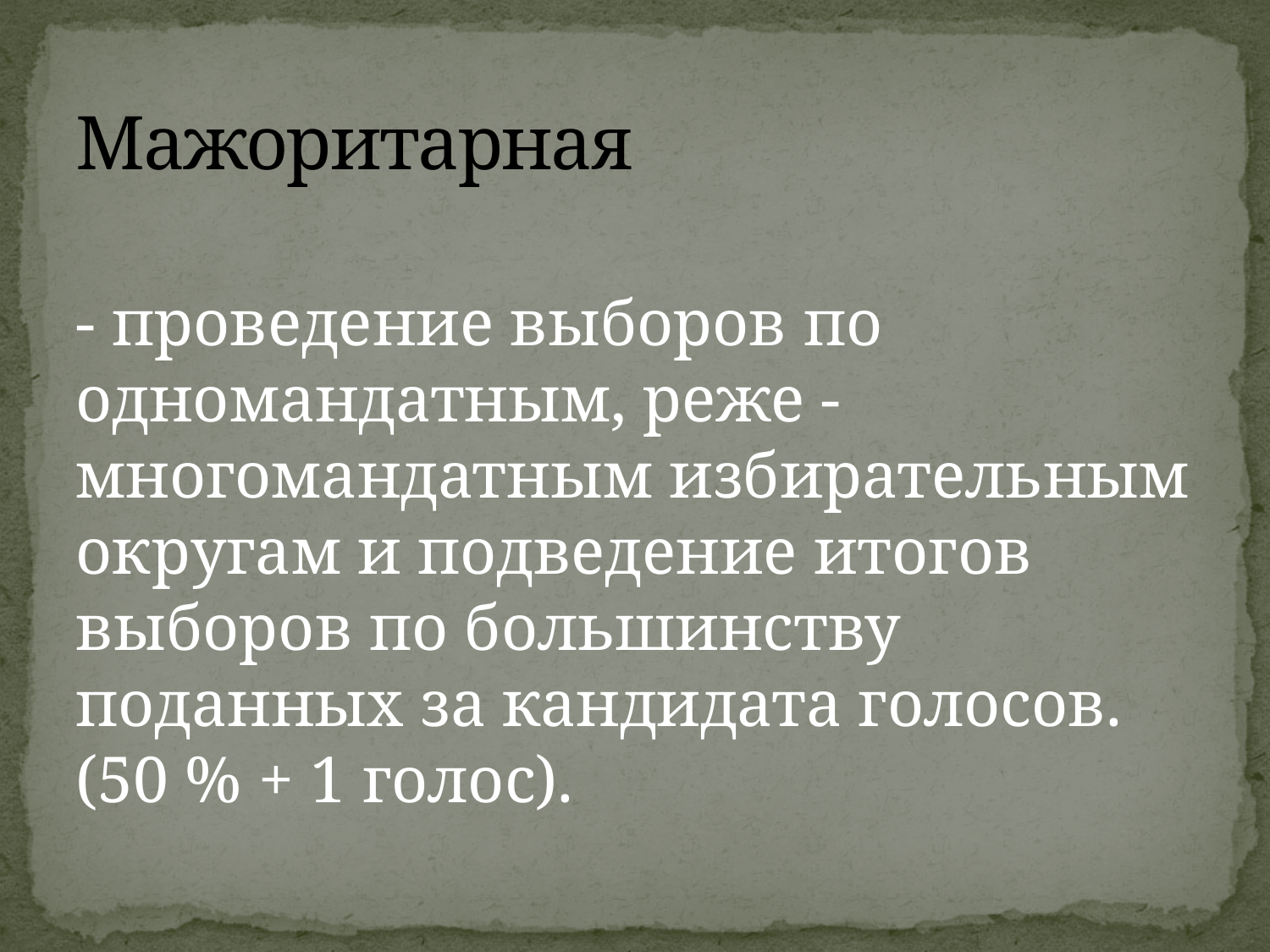

# Мажоритарная
- проведение выборов по одномандатным, реже - многомандатным избирательным округам и подведение итогов выборов по большинству поданных за кандидата голосов.(50 % + 1 голос).